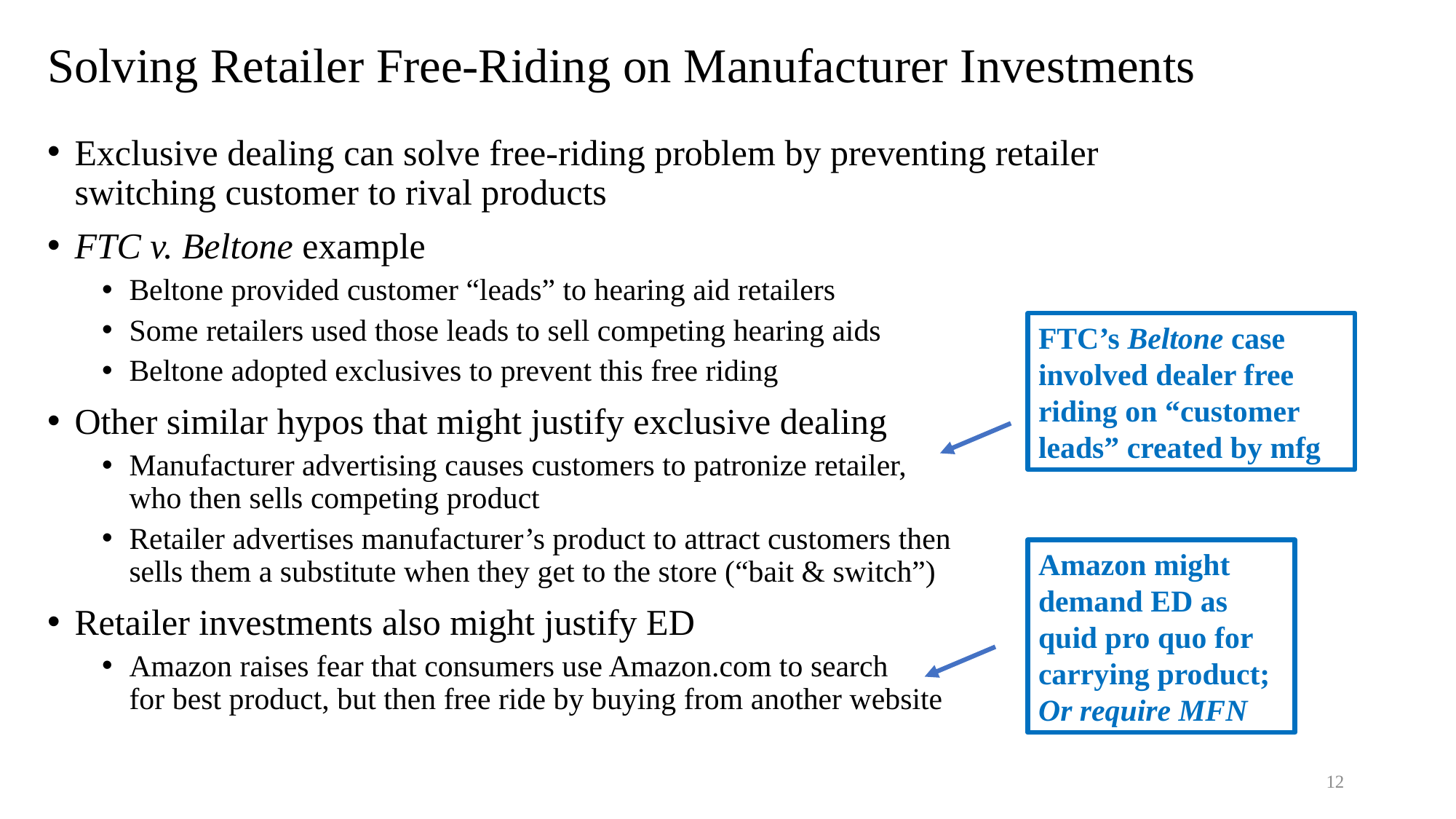

# Solving Retailer Free-Riding on Manufacturer Investments
Exclusive dealing can solve free-riding problem by preventing retailer switching customer to rival products
FTC v. Beltone example
Beltone provided customer “leads” to hearing aid retailers
Some retailers used those leads to sell competing hearing aids
Beltone adopted exclusives to prevent this free riding
Other similar hypos that might justify exclusive dealing
Manufacturer advertising causes customers to patronize retailer,
who then sells competing product
Retailer advertises manufacturer’s product to attract customers then
sells them a substitute when they get to the store (“bait & switch”)
Retailer investments also might justify ED
Amazon raises fear that consumers use Amazon.com to search
for best product, but then free ride by buying from another website
FTC’s Beltone case involved dealer free riding on “customer leads” created by mfg
Amazon might demand ED as quid pro quo for carrying product;
Or require MFN
12